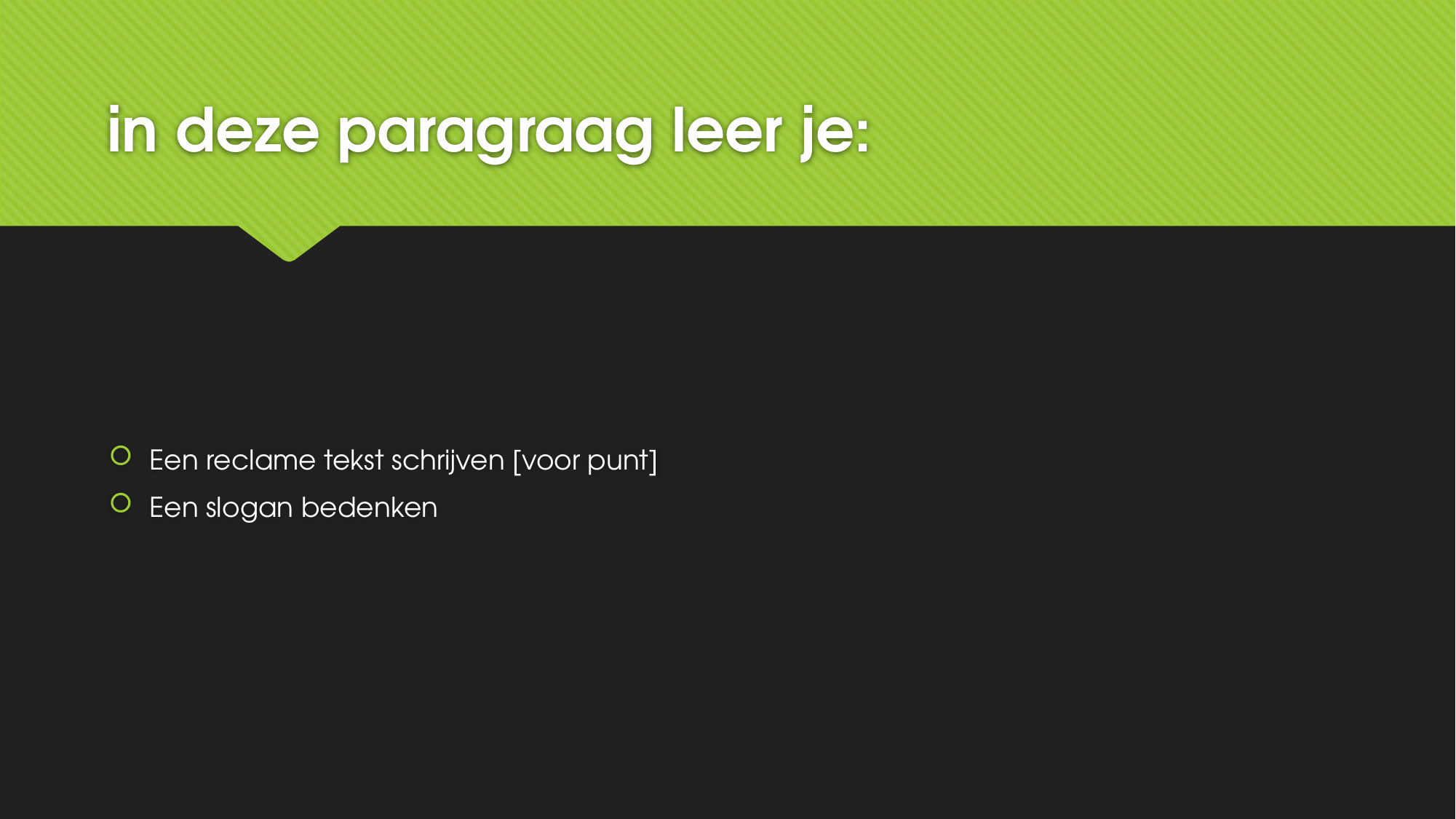

# in deze paragraag leer je:
Een reclame tekst schrijven [voor punt]
Een slogan bedenken